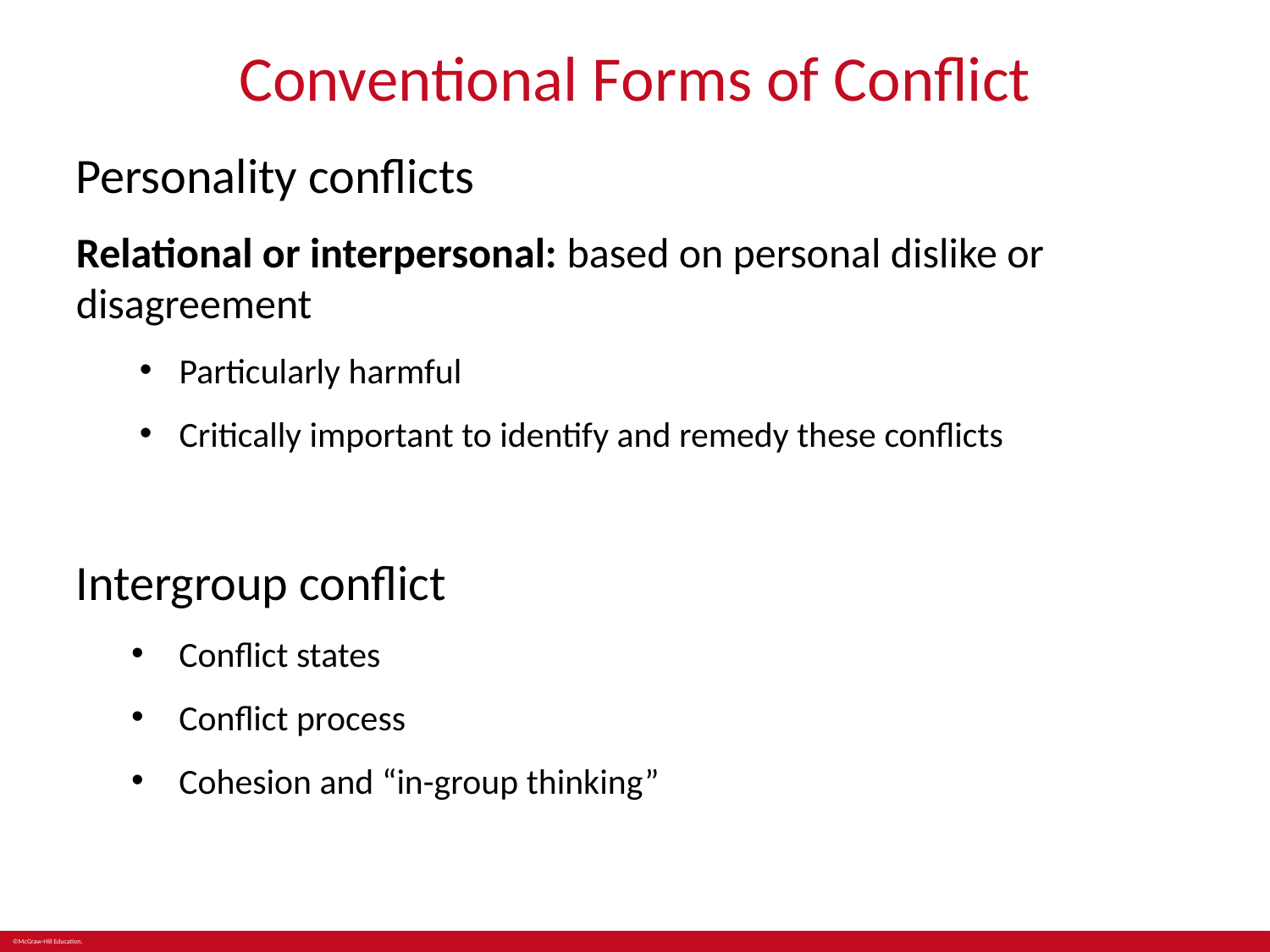

# Conventional Forms of Conflict
Personality conflicts
Relational or interpersonal: based on personal dislike or disagreement
Particularly harmful
Critically important to identify and remedy these conflicts

Intergroup conflict
Conflict states
Conflict process
Cohesion and “in-group thinking”